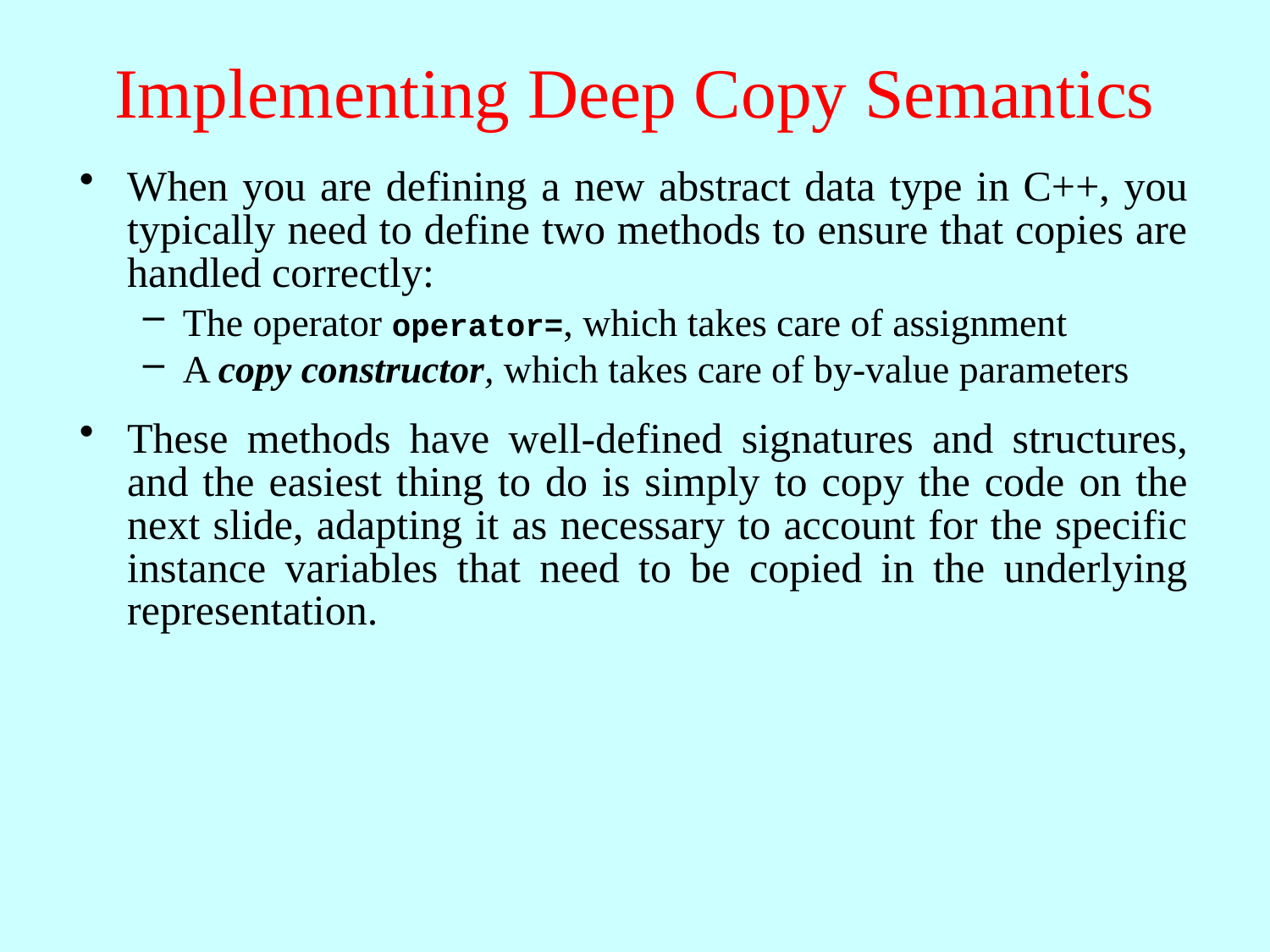

# Implementing Deep Copy Semantics
When you are defining a new abstract data type in C++, you typically need to define two methods to ensure that copies are handled correctly:
The operator operator=, which takes care of assignment
A copy constructor, which takes care of by-value parameters
These methods have well-defined signatures and structures, and the easiest thing to do is simply to copy the code on the next slide, adapting it as necessary to account for the specific instance variables that need to be copied in the underlying representation.